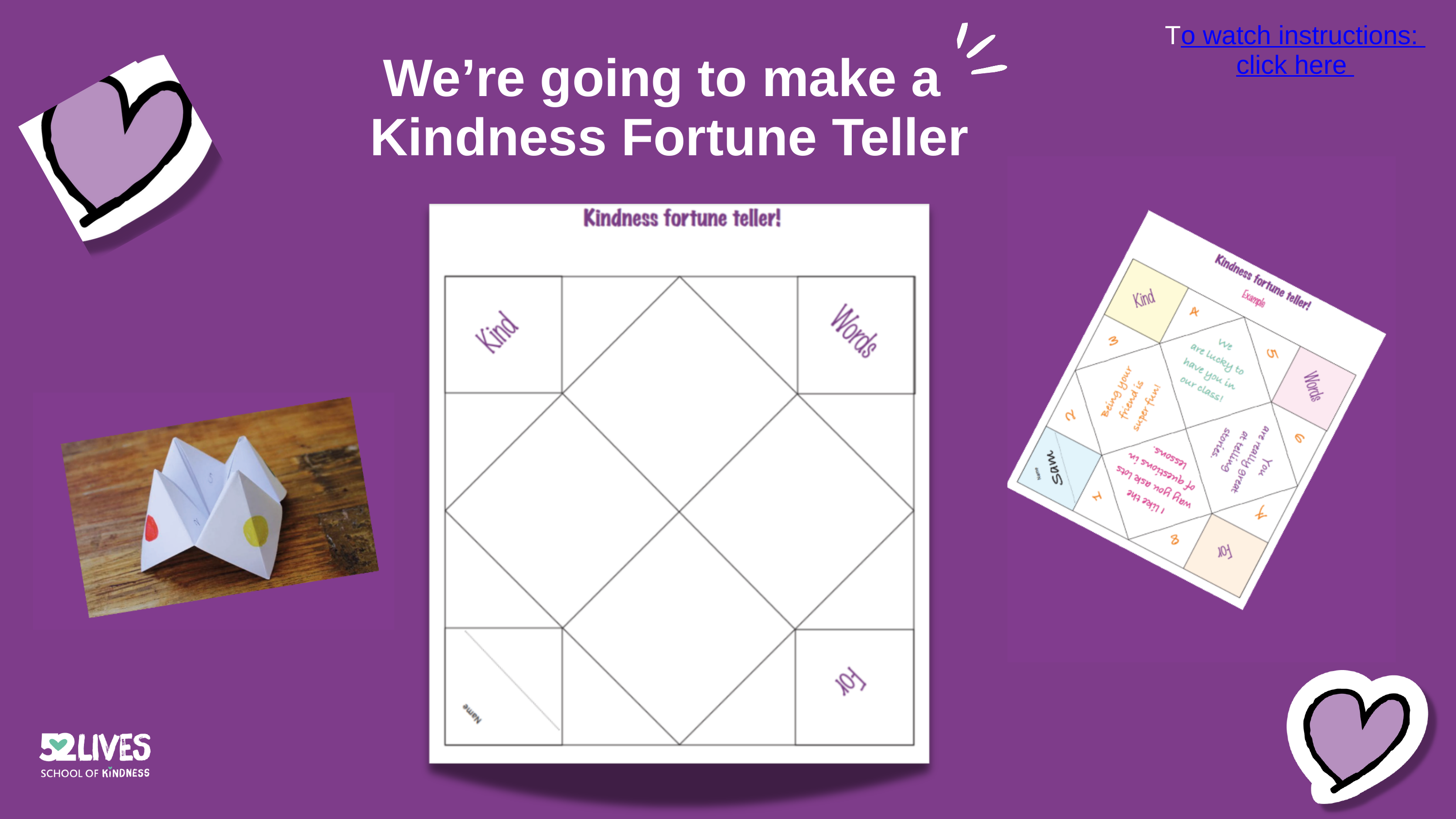

To watch instructions:
click here

We’re going to make a
Kindness Fortune Teller